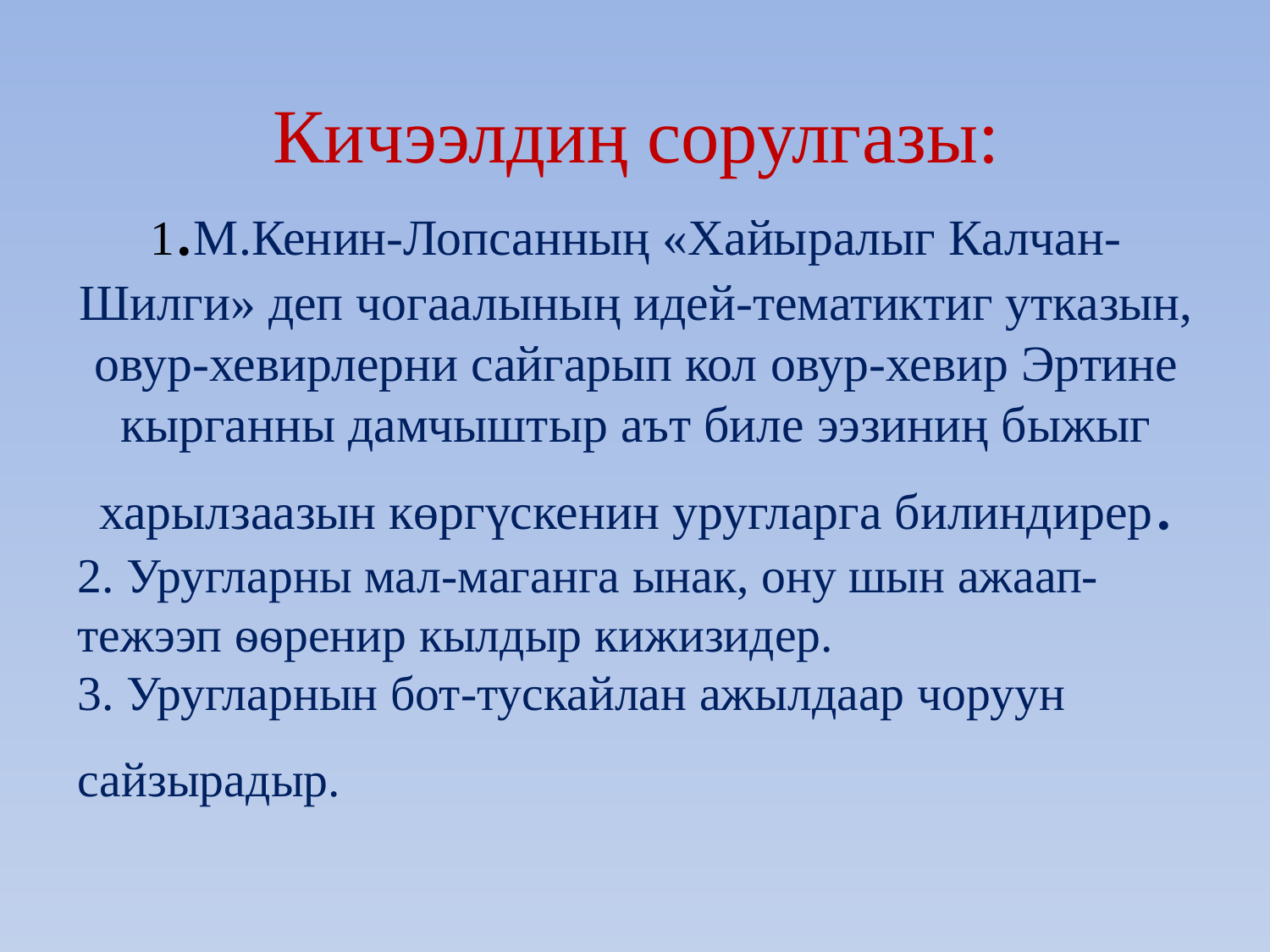

Кичээлдиң сорулгазы:
1.М.Кенин-Лопсанның «Хайыралыг Калчан-Шилги» деп чогаалының идей-тематиктиг утказын, овур-хевирлерни сайгарып кол овур-хевир Эртине кырганны дамчыштыр аът биле ээзиниң быжыг харылзаазын көргүскенин уругларга билиндирер.
2. Уругларны мал-маганга ынак, ону шын ажаап-тежээп ѳѳренир кылдыр кижизидер.
3. Уругларнын бот-тускайлан ажылдаар чоруун сайзырадыр.